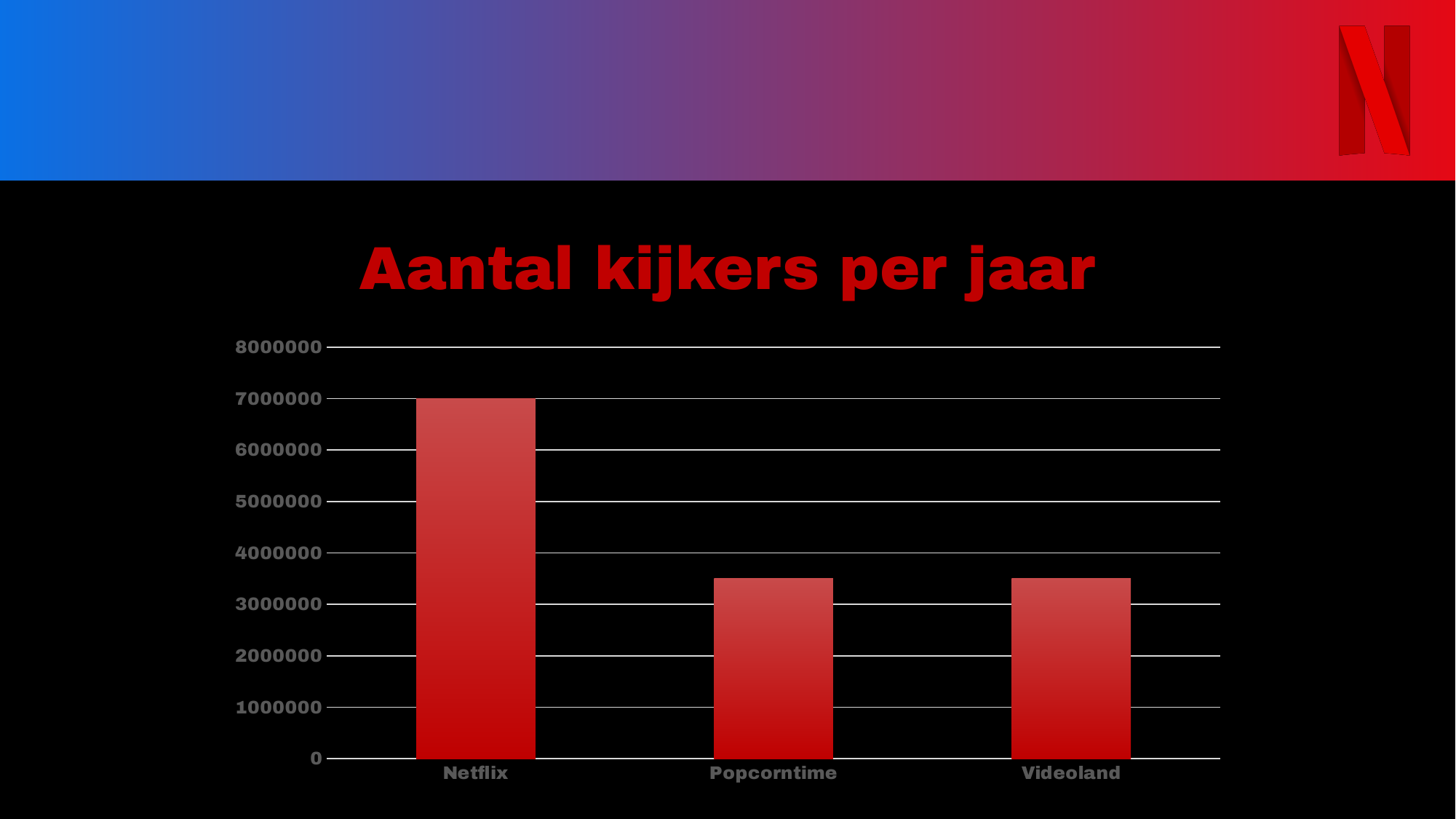

# Aantal kijkers per jaar

### Chart

| Category | Kolom1 |
|---|---|
| Netflix | 7000000.0 |
| Popcorntime | 3500000.0 |
| Videoland | 3500000.0 |